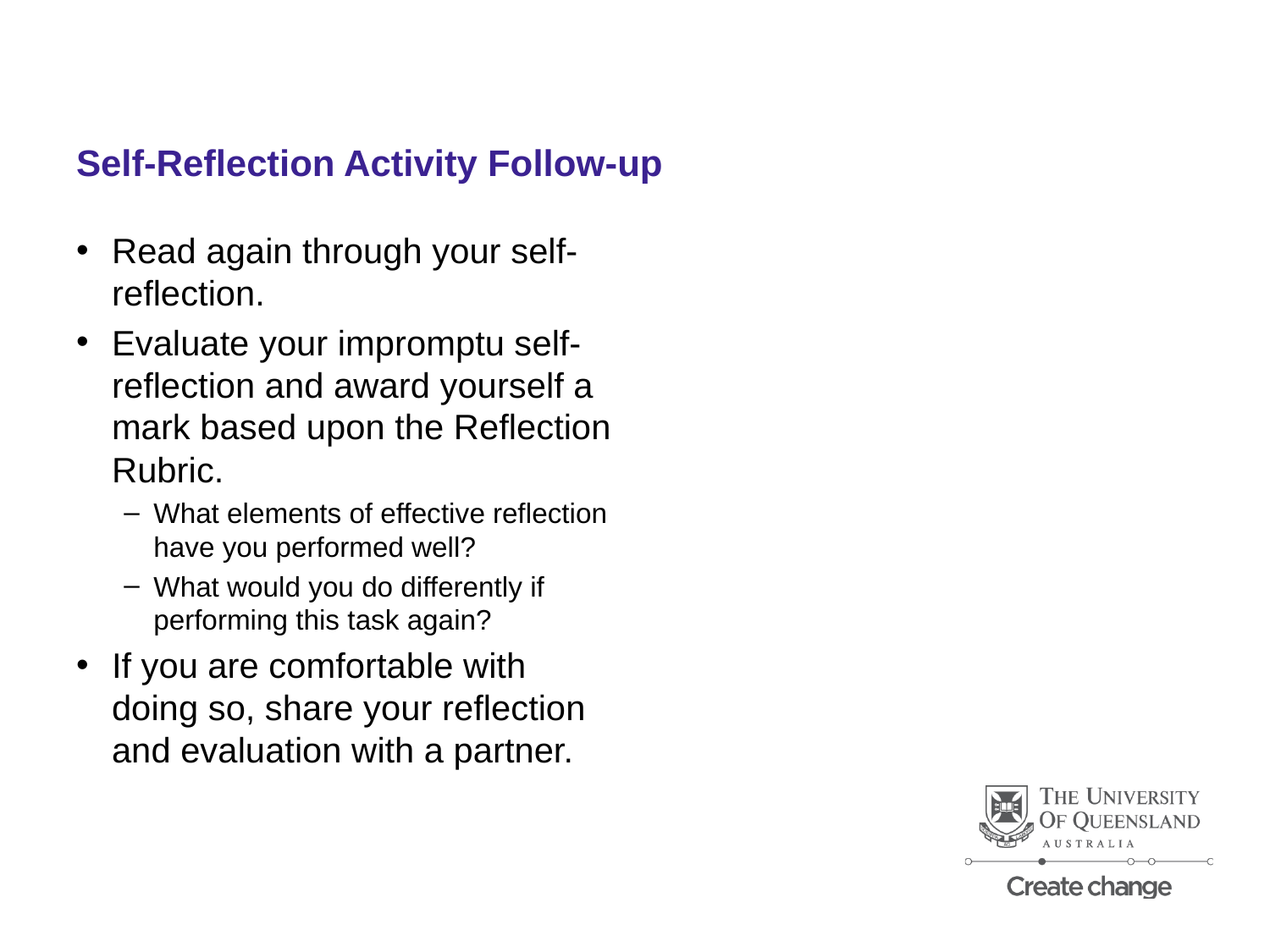

# Self-Reflection Activity Follow-up
Read again through your self-reflection.
Evaluate your impromptu self-reflection and award yourself a mark based upon the Reflection Rubric.
What elements of effective reflection have you performed well?
What would you do differently if performing this task again?
If you are comfortable with doing so, share your reflection and evaluation with a partner.